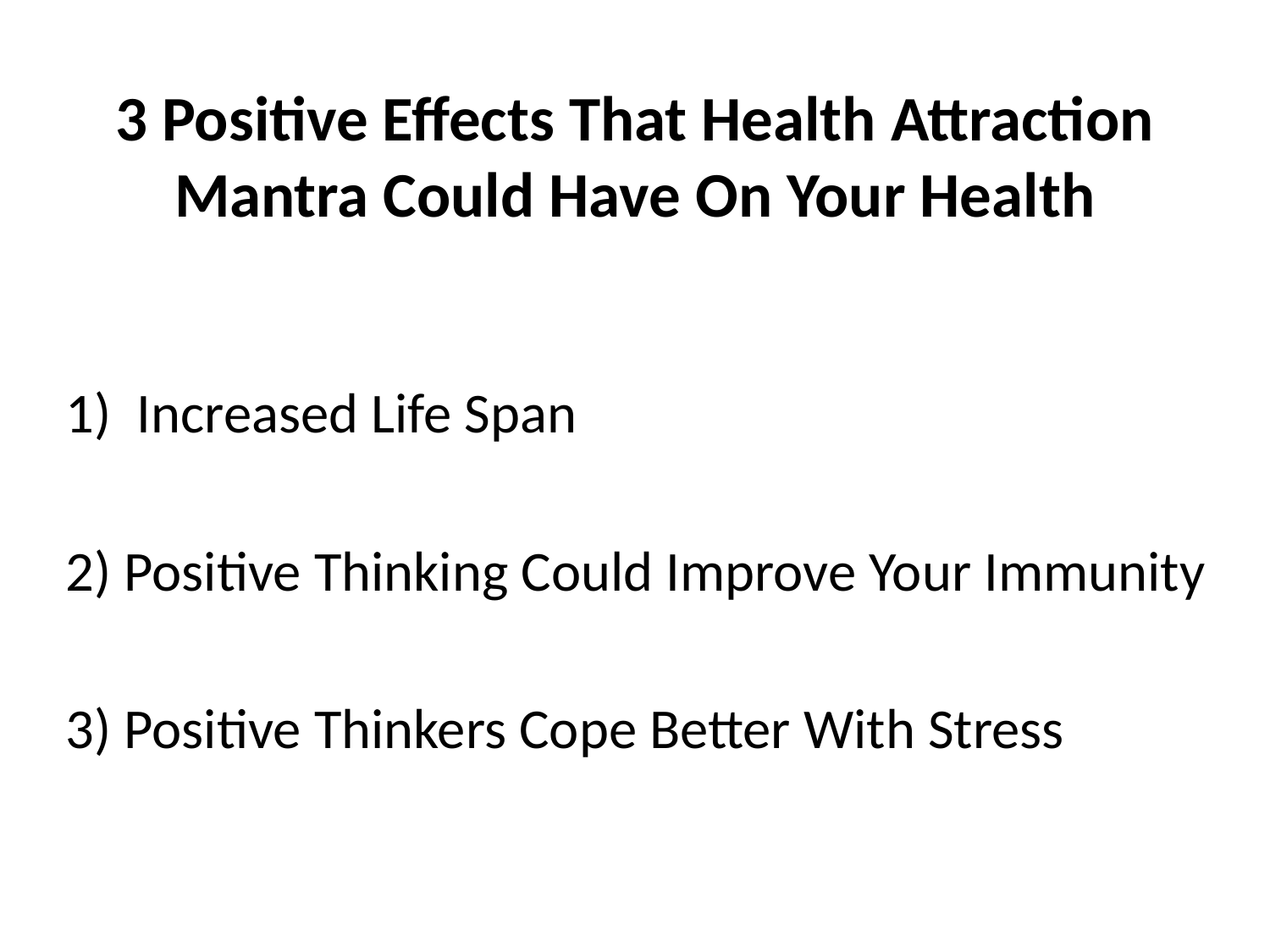

# 3 Positive Effects That Health Attraction Mantra Could Have On Your Health
Increased Life Span

2) Positive Thinking Could Improve Your Immunity

3) Positive Thinkers Cope Better With Stress